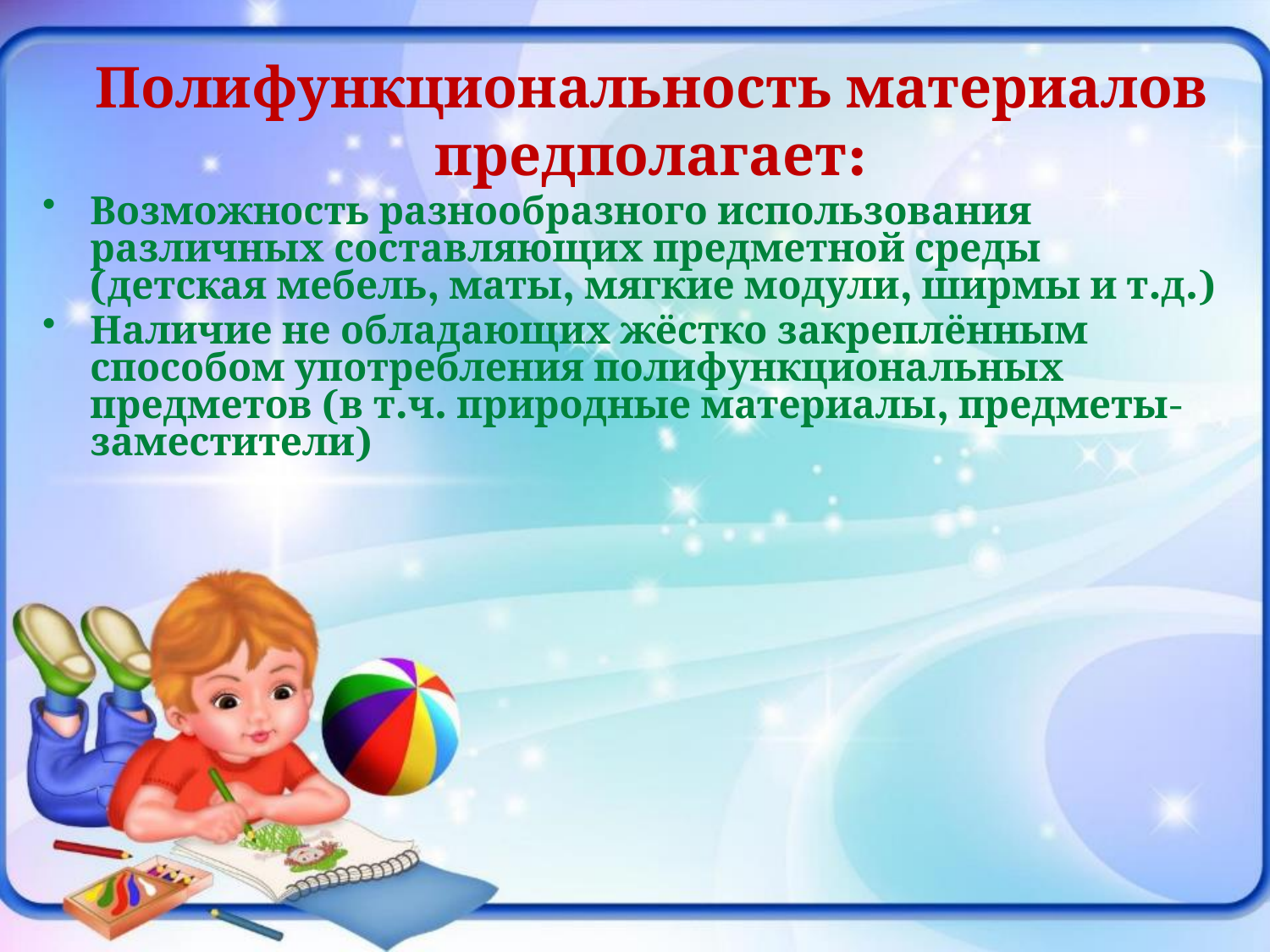

# Полифункциональность материалов предполагает:
Возможность разнообразного использования различных составляющих предметной среды (детская мебель, маты, мягкие модули, ширмы и т.д.)
Наличие не обладающих жёстко закреплённым способом употребления полифункциональных предметов (в т.ч. природные материалы, предметы-заместители)